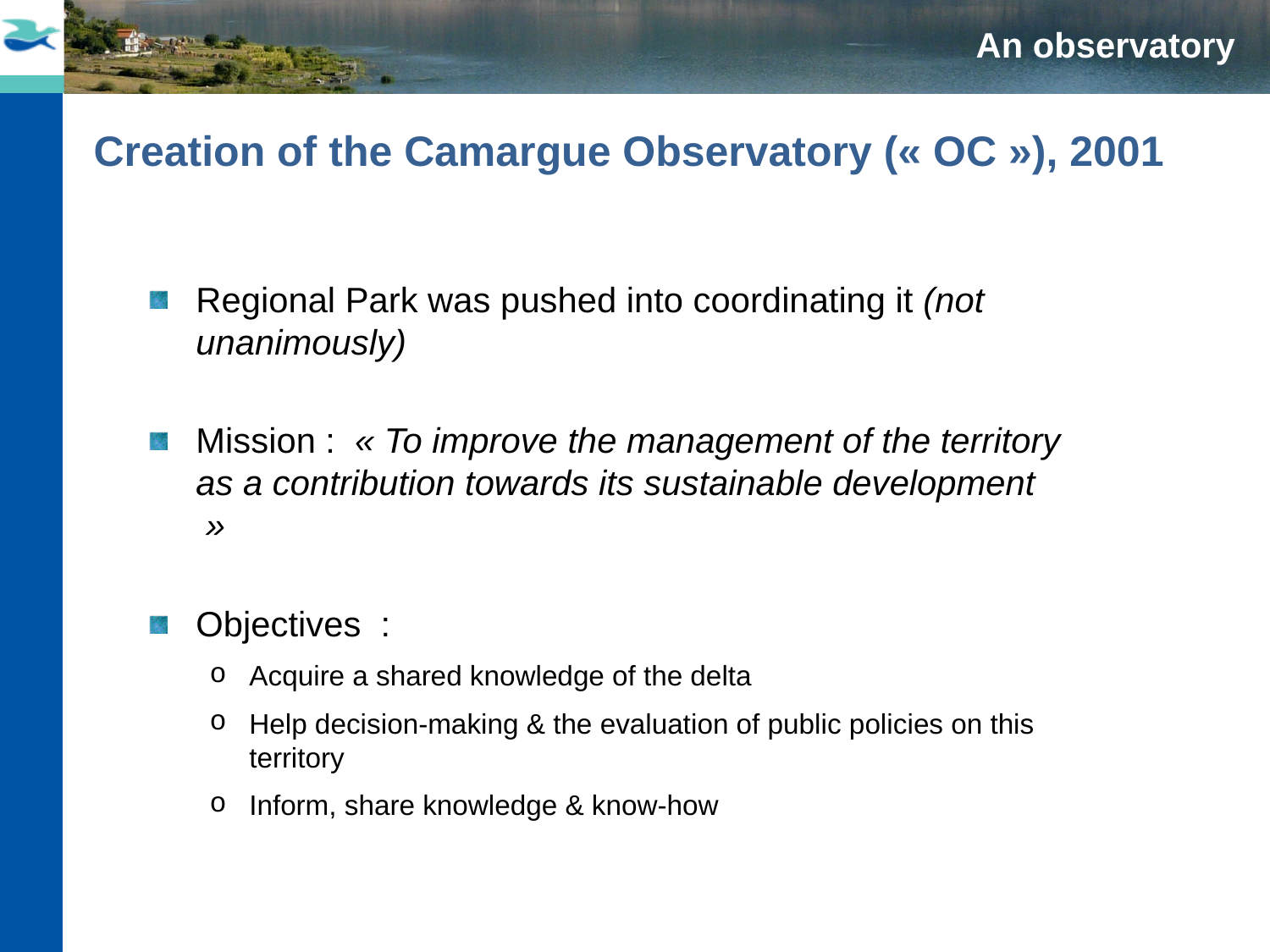

An observatory
Creation of the Camargue Observatory (« OC »), 2001

Regional Park was pushed into coordinating it (not unanimously)

Mission :  « To improve the management of the territory as a contribution towards its sustainable development  »

Objectives  :
Acquire a shared knowledge of the delta
Help decision-making & the evaluation of public policies on this territory
Inform, share knowledge & know-how